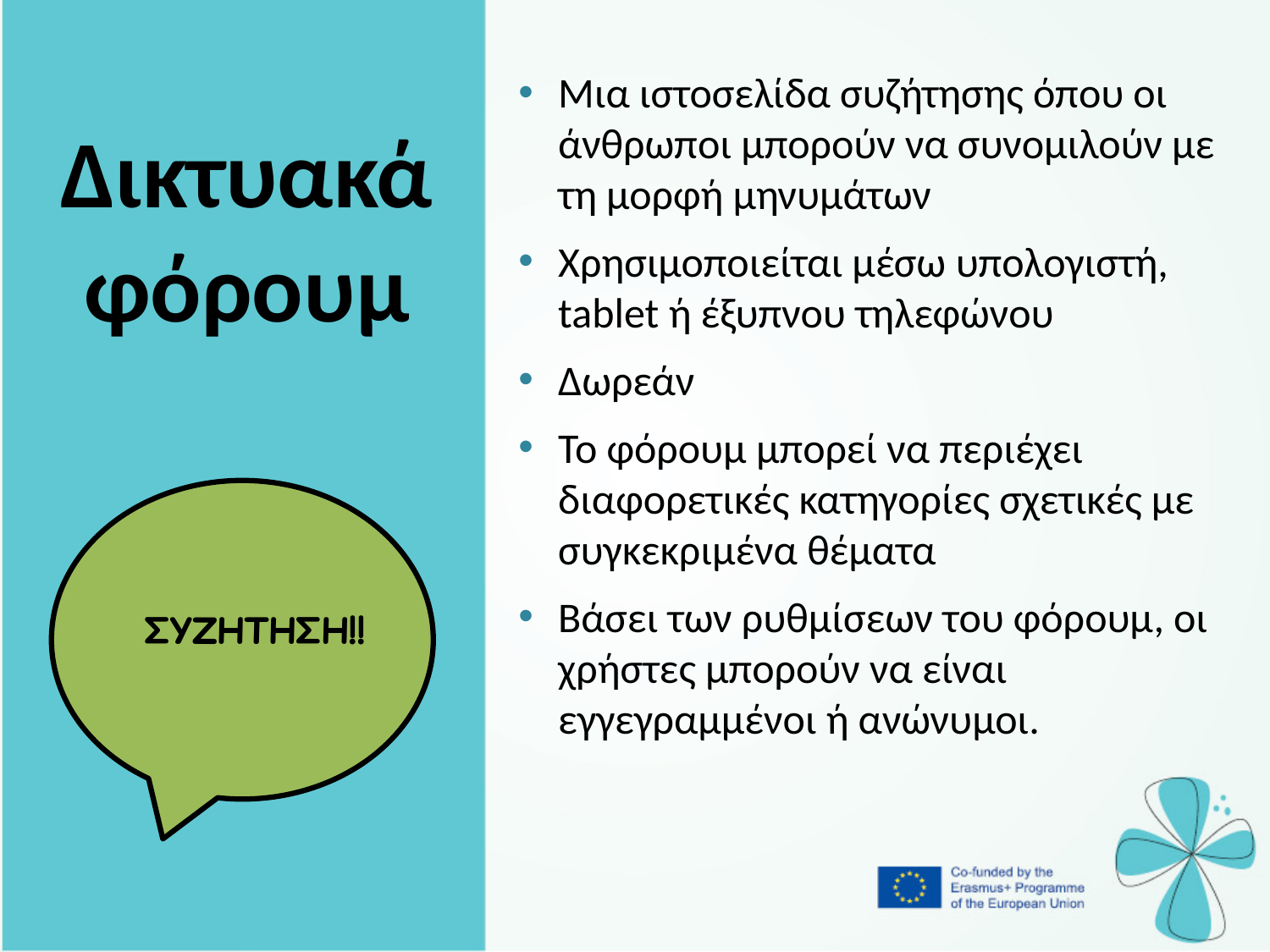

Μια ιστοσελίδα συζήτησης όπου οι άνθρωποι μπορούν να συνομιλούν με τη μορφή μηνυμάτων

Χρησιμοποιείται μέσω υπολογιστή, tablet ή έξυπνου τηλεφώνου

Δωρεάν

Το φόρουμ μπορεί να περιέχει διαφορετικές κατηγορίες σχετικές με συγκεκριμένα θέματα

Βάσει των ρυθμίσεων του φόρουμ, οι χρήστες μπορούν να είναι εγγεγραμμένοι ή ανώνυμοι.
Δικτυακά
φόρουμ

ΣΥΖΗΤΗΣΗ!!